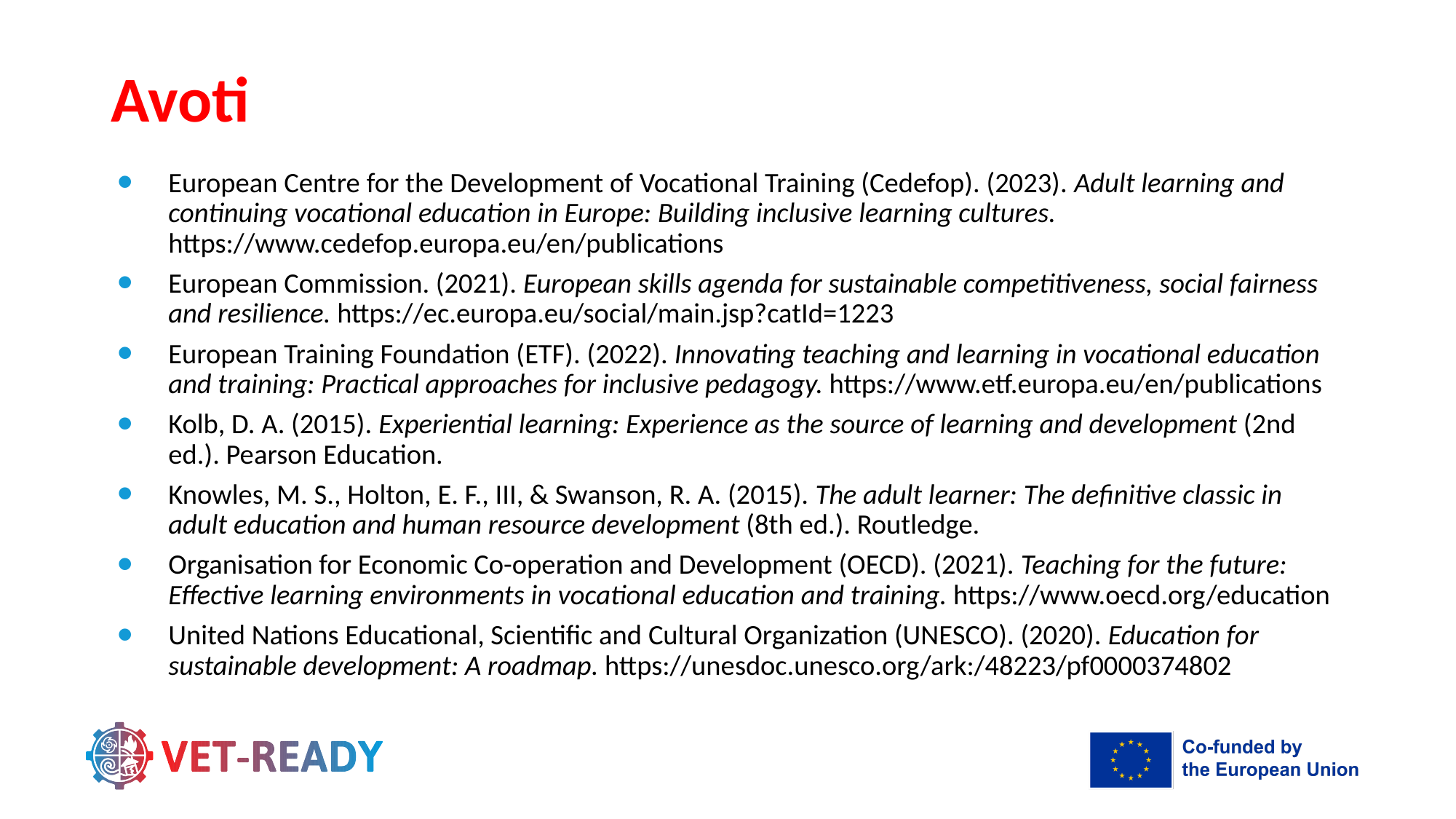

# Avoti
European Centre for the Development of Vocational Training (Cedefop). (2023). Adult learning and continuing vocational education in Europe: Building inclusive learning cultures. https://www.cedefop.europa.eu/en/publications
European Commission. (2021). European skills agenda for sustainable competitiveness, social fairness and resilience. https://ec.europa.eu/social/main.jsp?catId=1223
European Training Foundation (ETF). (2022). Innovating teaching and learning in vocational education and training: Practical approaches for inclusive pedagogy. https://www.etf.europa.eu/en/publications
Kolb, D. A. (2015). Experiential learning: Experience as the source of learning and development (2nd ed.). Pearson Education.
Knowles, M. S., Holton, E. F., III, & Swanson, R. A. (2015). The adult learner: The definitive classic in adult education and human resource development (8th ed.). Routledge.
Organisation for Economic Co-operation and Development (OECD). (2021). Teaching for the future: Effective learning environments in vocational education and training. https://www.oecd.org/education
United Nations Educational, Scientific and Cultural Organization (UNESCO). (2020). Education for sustainable development: A roadmap. https://unesdoc.unesco.org/ark:/48223/pf0000374802